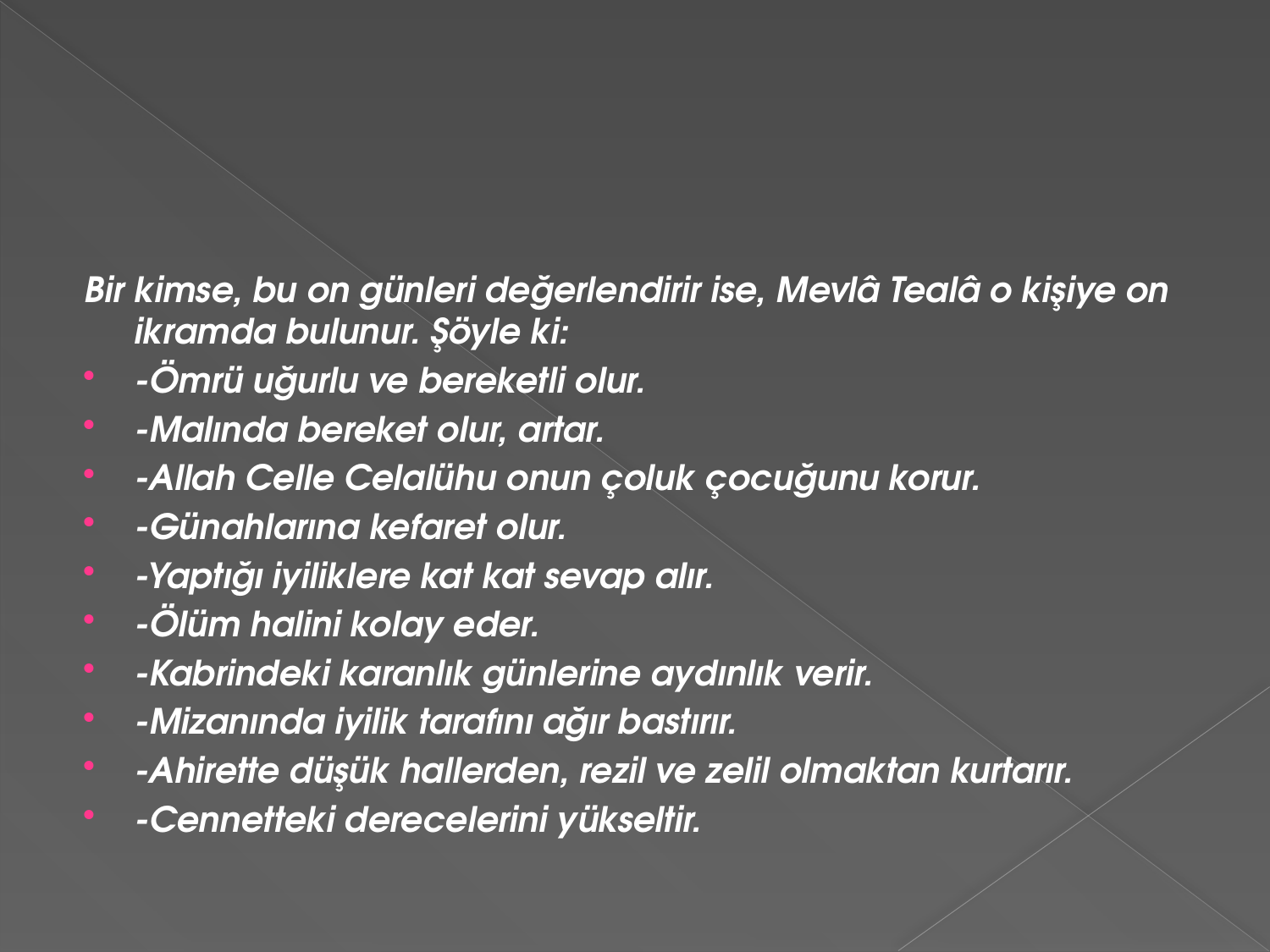

#
Bir kimse, bu on günleri değerlendirir ise, Mevlâ Tealâ o kişiye on ikramda bulunur. Şöyle ki:
-Ömrü uğurlu ve bereketli olur.
-Malında bereket olur, artar.
-Allah Celle Celalühu onun çoluk çocuğunu korur.
-Günahlarına kefaret olur.
-Yaptığı iyiliklere kat kat sevap alır.
-Ölüm halini kolay eder.
-Kabrindeki karanlık günlerine aydınlık verir.
-Mizanında iyilik tarafını ağır bastırır.
-Ahirette düşük hallerden, rezil ve zelil olmaktan kurtarır.
-Cennetteki derecelerini yükseltir.